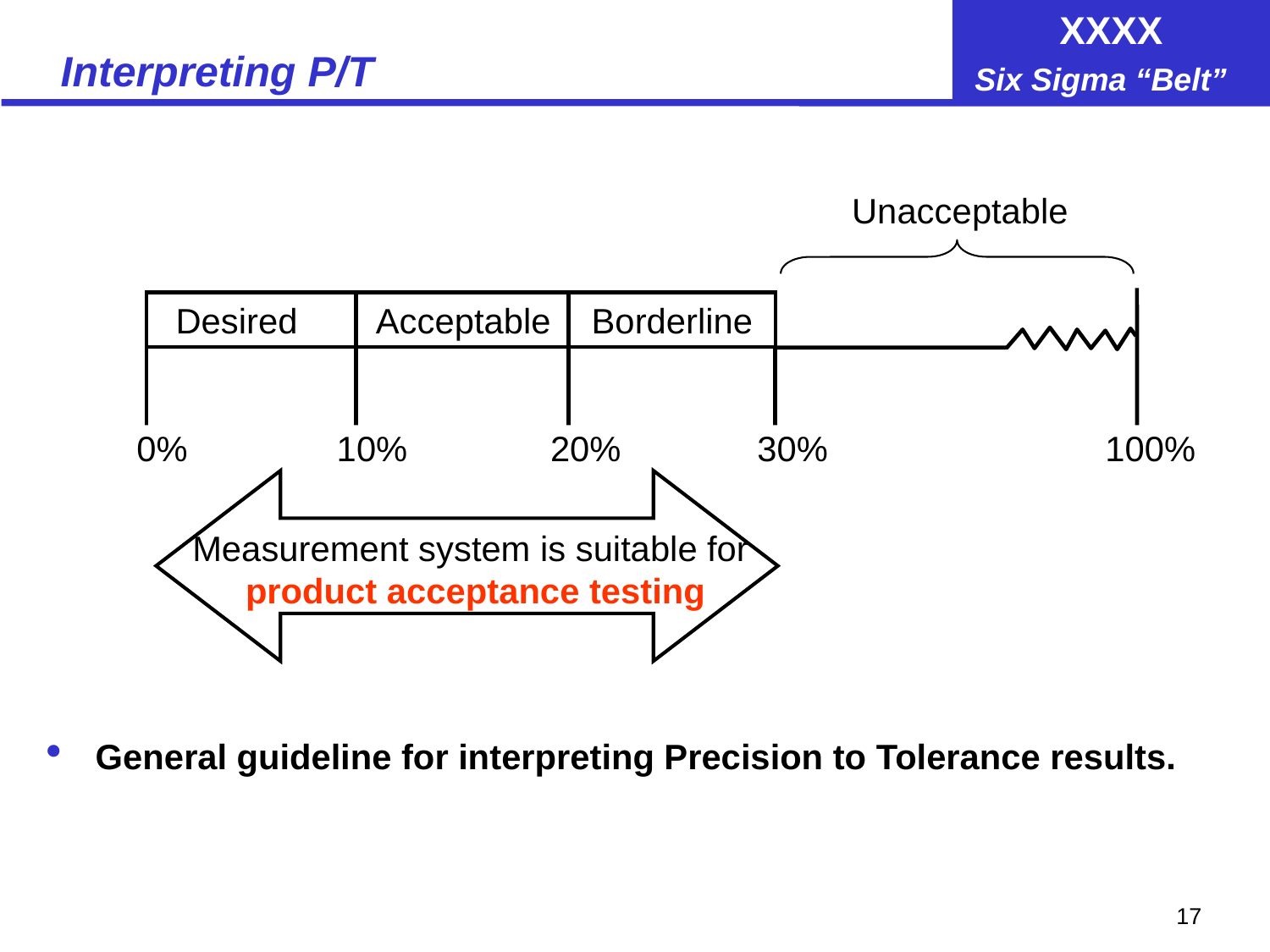

# Interpreting P/T

Unacceptable

Desired
Acceptable
 Borderline

0%
10%
20%
30%
100%

Measurement system is suitable for
product acceptance testing
General guideline for interpreting Precision to Tolerance results.